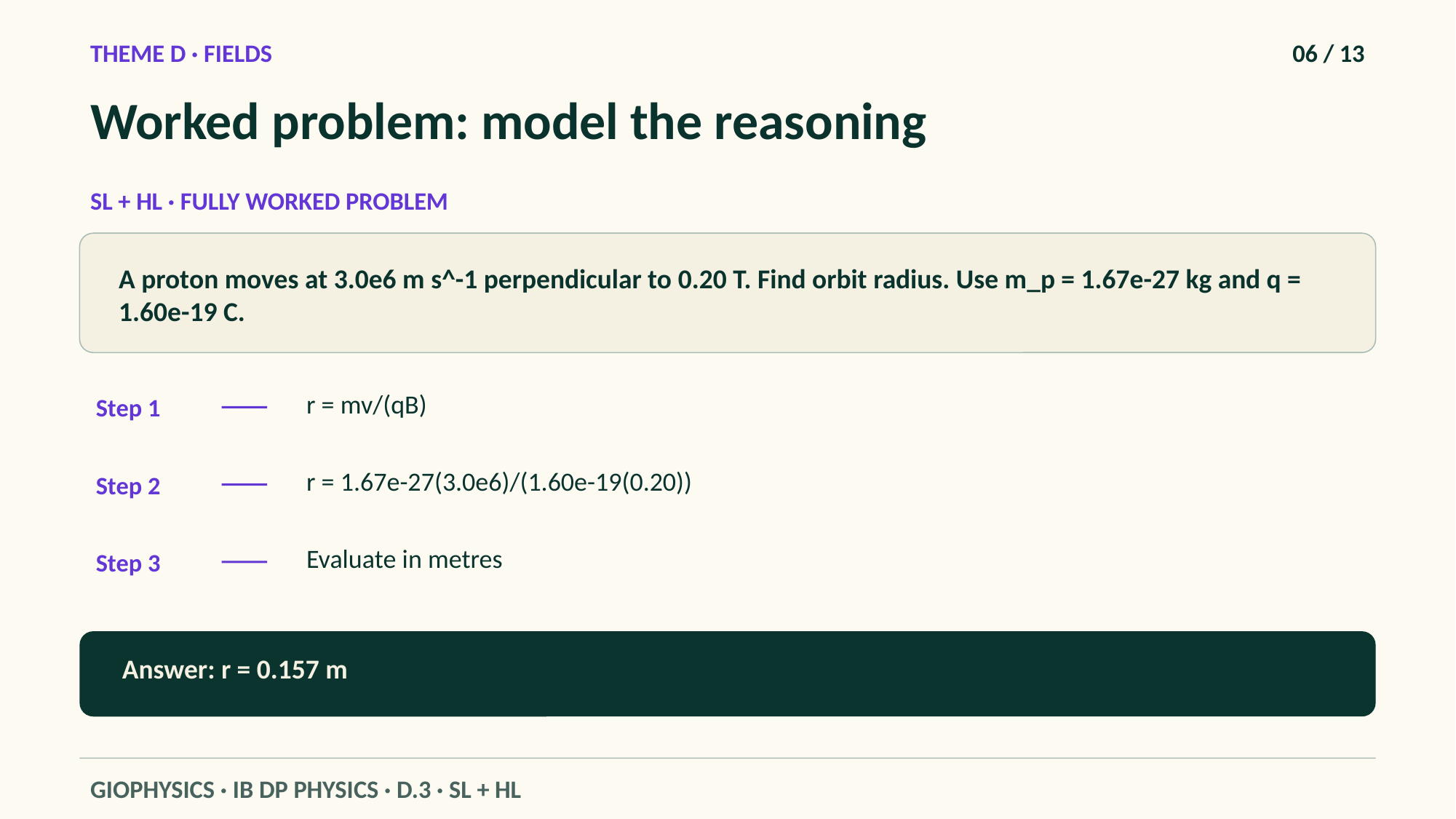

THEME D · FIELDS
06 / 13
Worked problem: model the reasoning
SL + HL · FULLY WORKED PROBLEM

A proton moves at 3.0e6 m s^-1 perpendicular to 0.20 T. Find orbit radius. Use m_p = 1.67e-27 kg and q = 1.60e-19 C.
r = mv/(qB)
Step 1

r = 1.67e-27(3.0e6)/(1.60e-19(0.20))
Step 2

Evaluate in metres
Step 3

Answer: r = 0.157 m

GIOPHYSICS · IB DP PHYSICS · D.3 · SL + HL